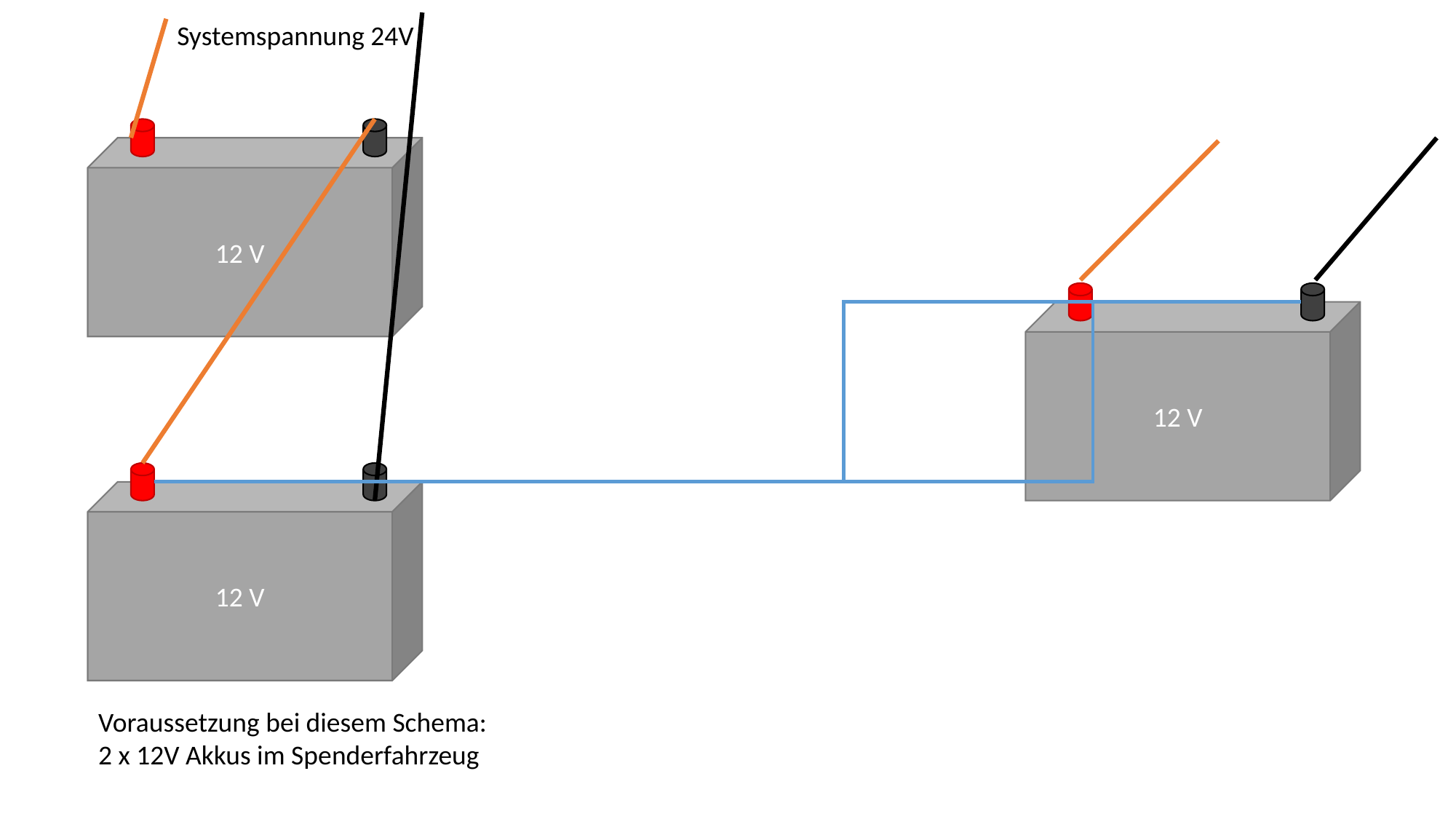

Systemspannung 24V

12 V

12 V

12 V
Voraussetzung bei diesem Schema: 2 x 12V Akkus im Spenderfahrzeug